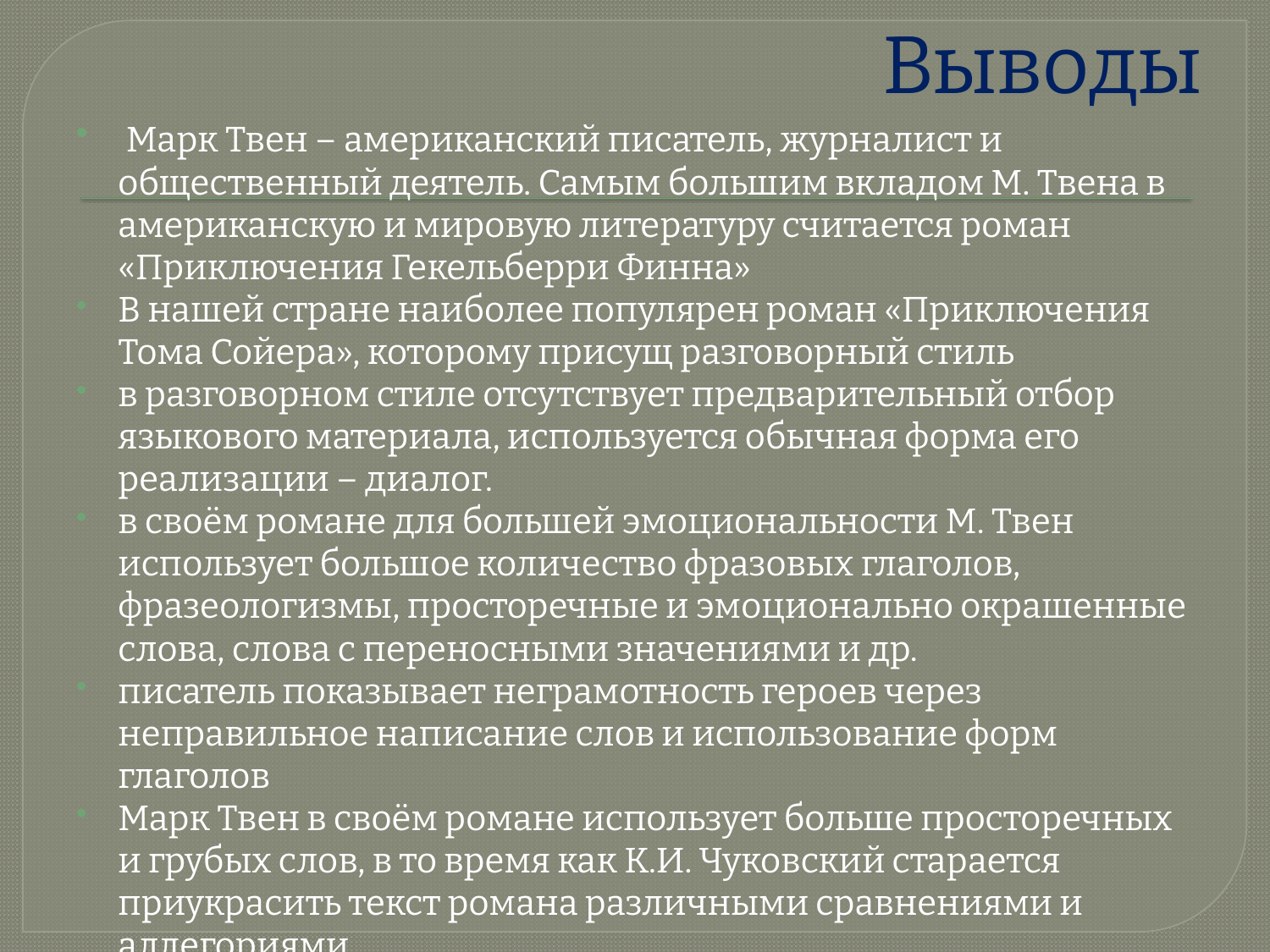

# Выводы
 Марк Твен – американский писатель, журналист и общественный деятель. Самым большим вкладом М. Твена в американскую и мировую литературу считается роман «Приключения Гекельберри Финна»
В нашей стране наиболее популярен роман «Приключения Тома Сойера», которому присущ разговорный стиль
в разговорном стиле отсутствует предварительный отбор языкового материала, используется обычная форма его реализации – диалог.
в своём романе для большей эмоциональности М. Твен использует большое количество фразовых глаголов, фразеологизмы, просторечные и эмоционально окрашенные слова, слова с переносными значениями и др.
писатель показывает неграмотность героев через неправильное написание слов и использование форм глаголов
Марк Твен в своём романе использует больше просторечных и грубых слов, в то время как К.И. Чуковский старается приукрасить текст романа различными сравнениями и аллегориями